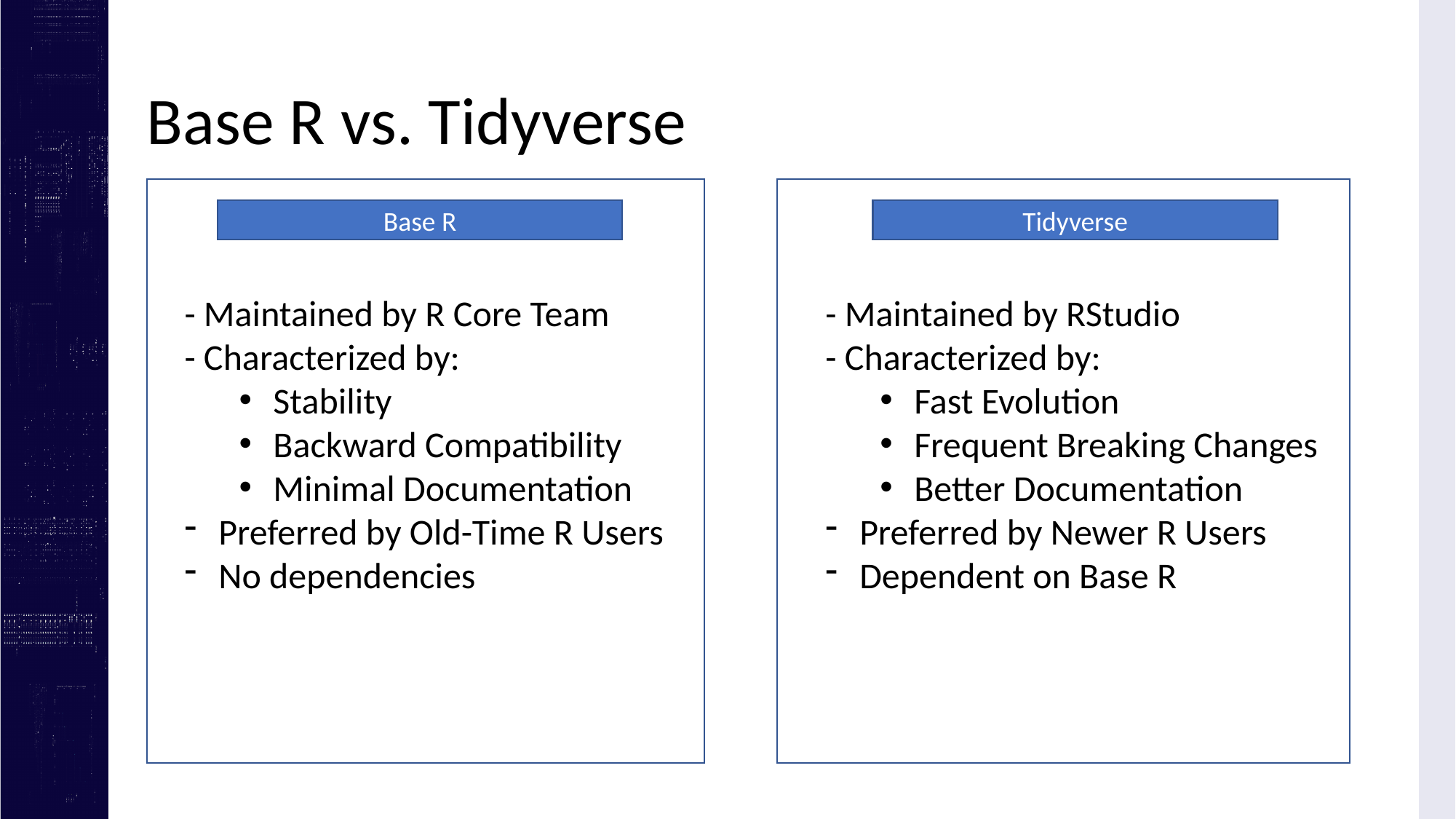

# Base R vs. Tidyverse

Base R
Tidyverse
- Maintained by R Core Team
- Characterized by:
Stability
Backward Compatibility
Minimal Documentation
Preferred by Old-Time R Users
No dependencies
- Maintained by RStudio
- Characterized by:
Fast Evolution
Frequent Breaking Changes
Better Documentation
Preferred by Newer R Users
Dependent on Base R